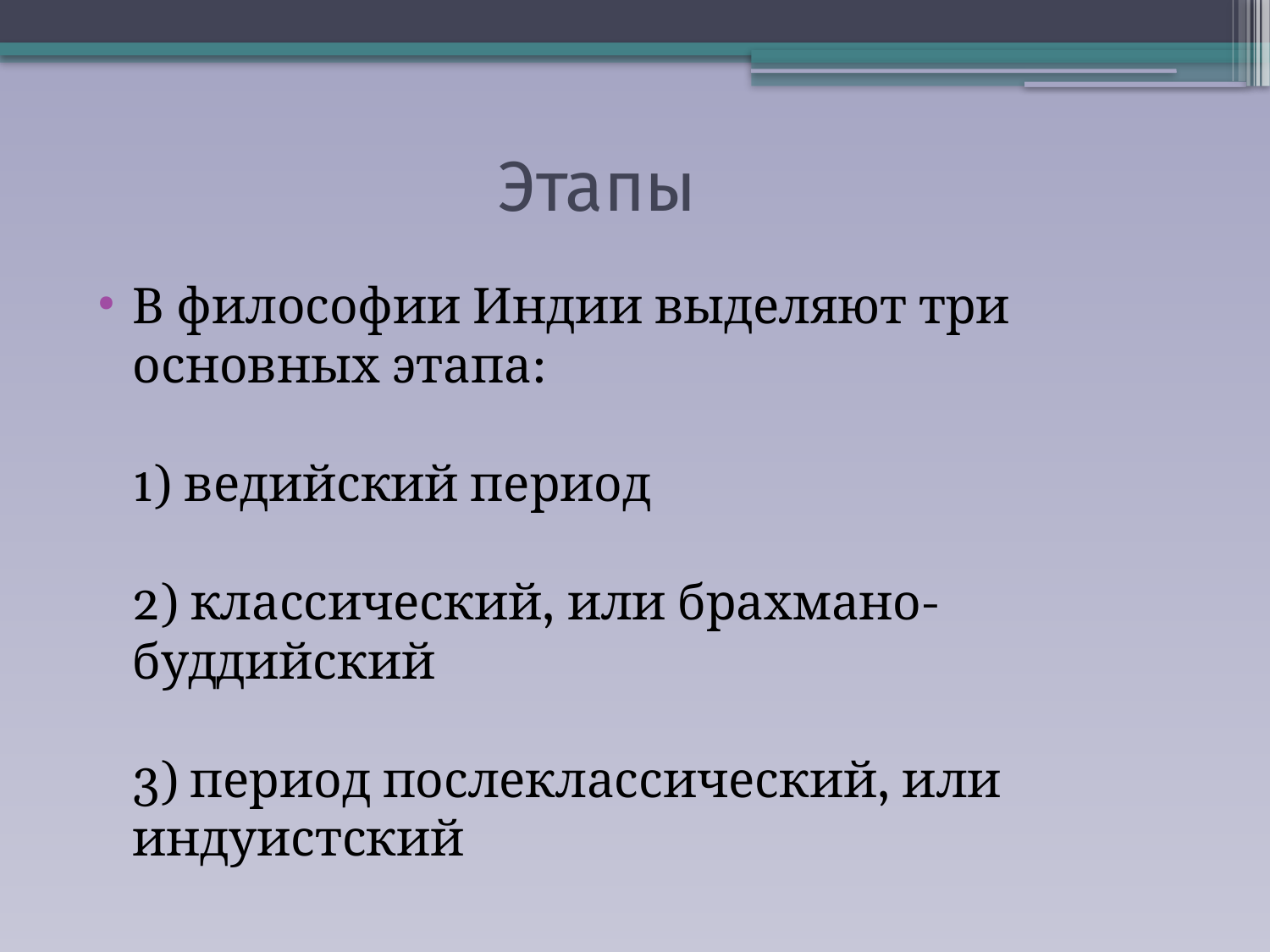

# Этапы
В философии Индии выделяют три основных этапа:
1) ведийский период
2) классический, или брахмано-буддийский
3) период послеклассический, или    индуистский